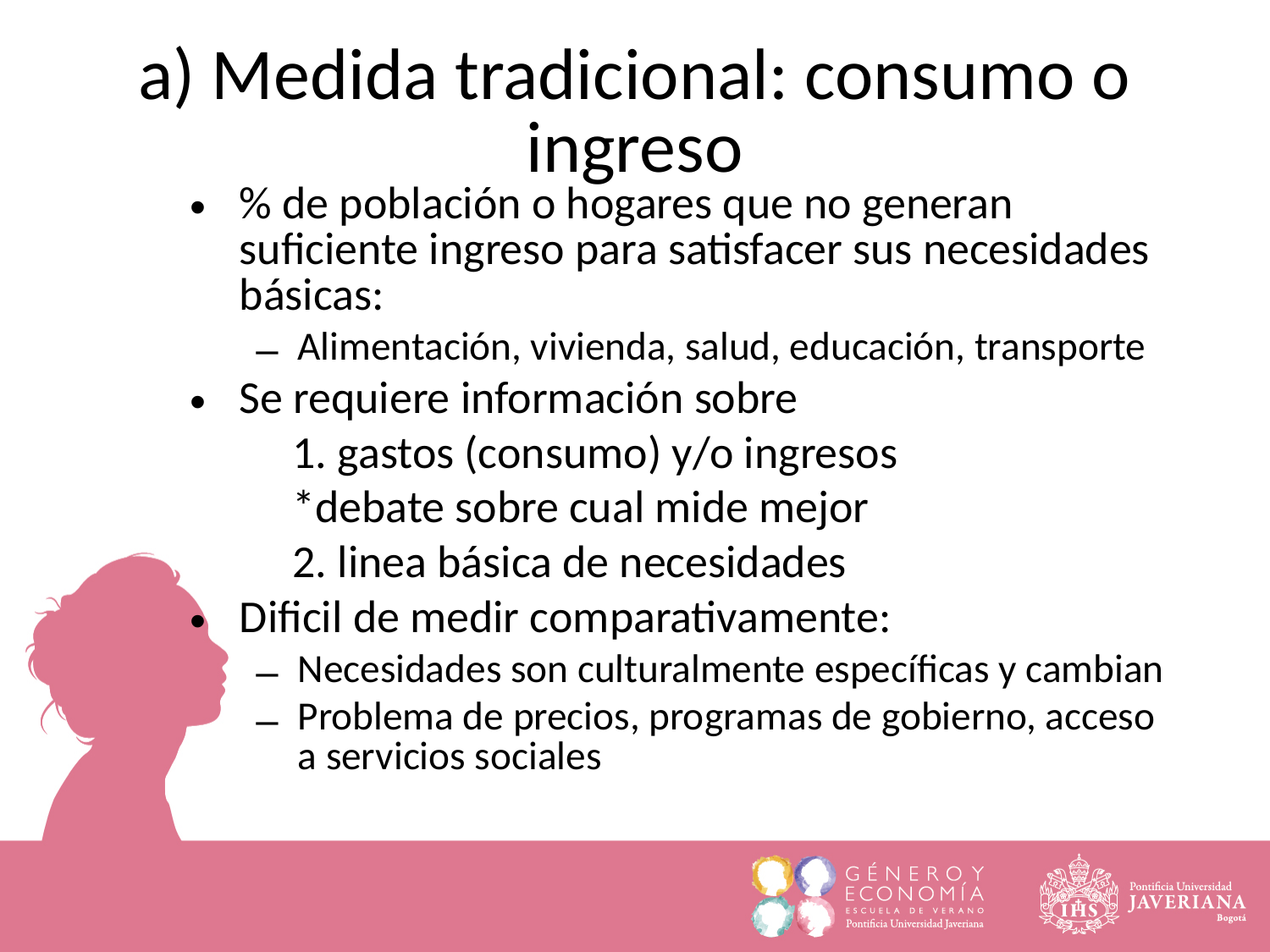

a) Medida tradicional: consumo o ingreso
% de población o hogares que no generan suficiente ingreso para satisfacer sus necesidades básicas:
Alimentación, vivienda, salud, educación, transporte
Se requiere información sobre
	1. gastos (consumo) y/o ingresos
		*debate sobre cual mide mejor
	2. linea básica de necesidades
Dificil de medir comparativamente:
Necesidades son culturalmente específicas y cambian
Problema de precios, programas de gobierno, acceso a servicios sociales